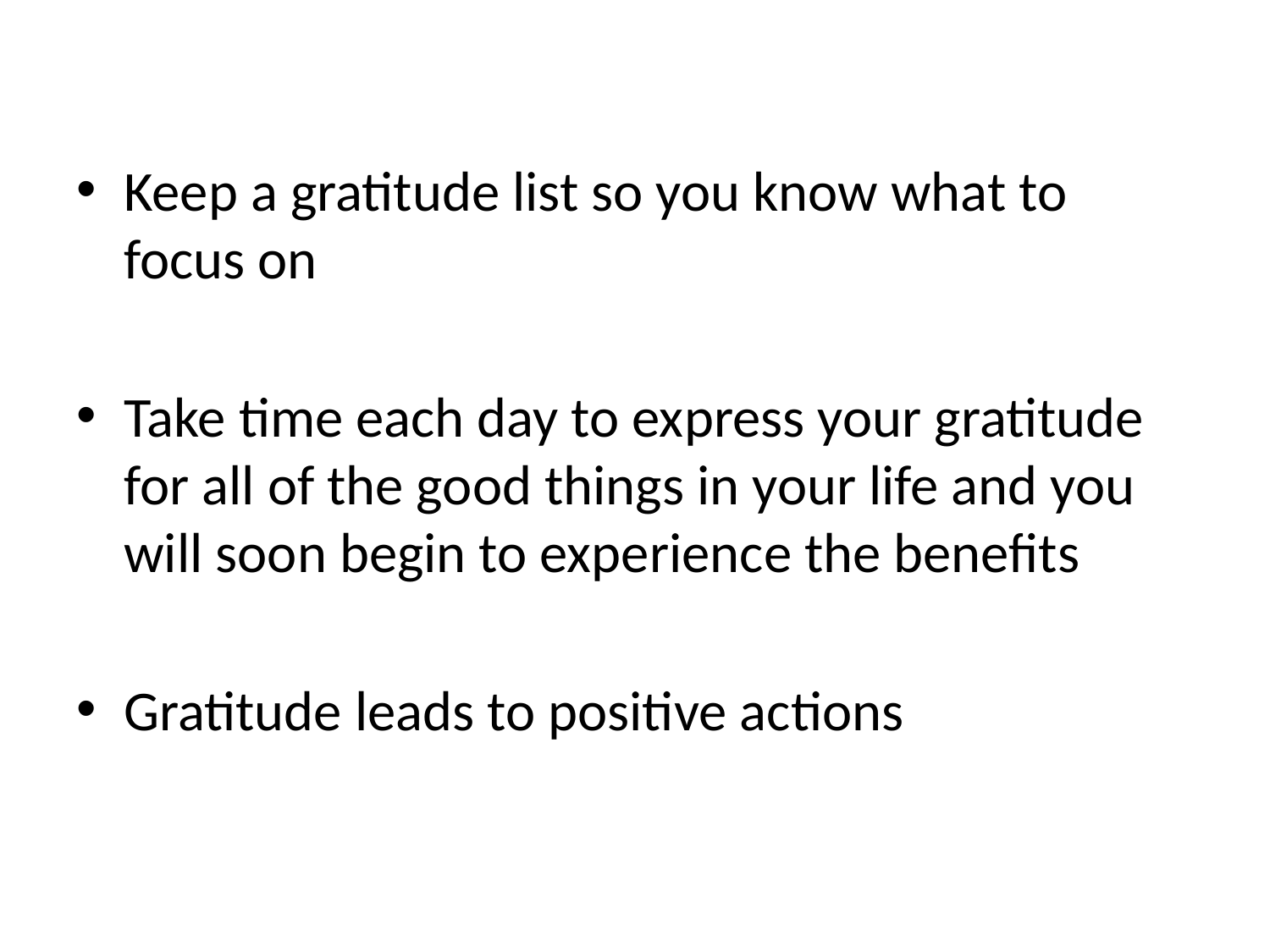

Keep a gratitude list so you know what to focus on

Take time each day to express your gratitude for all of the good things in your life and you will soon begin to experience the benefits

Gratitude leads to positive actions